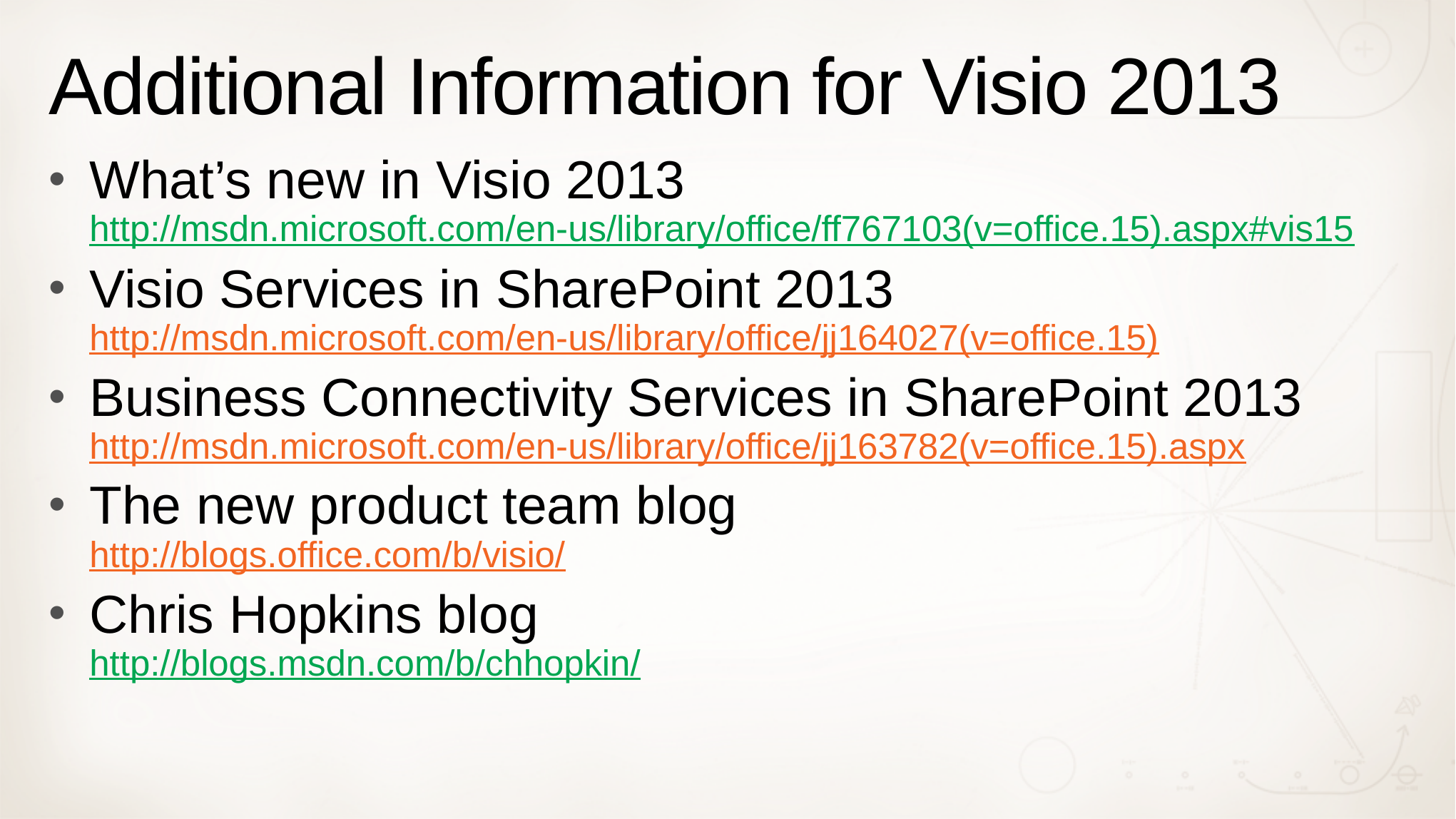

# Additional Information for Visio 2013
What’s new in Visio 2013
http://msdn.microsoft.com/en-us/library/office/ff767103(v=office.15).aspx#vis15
Visio Services in SharePoint 2013
http://msdn.microsoft.com/en-us/library/office/jj164027(v=office.15)
Business Connectivity Services in SharePoint 2013
http://msdn.microsoft.com/en-us/library/office/jj163782(v=office.15).aspx
The new product team blog
http://blogs.office.com/b/visio/
Chris Hopkins blog
http://blogs.msdn.com/b/chhopkin/